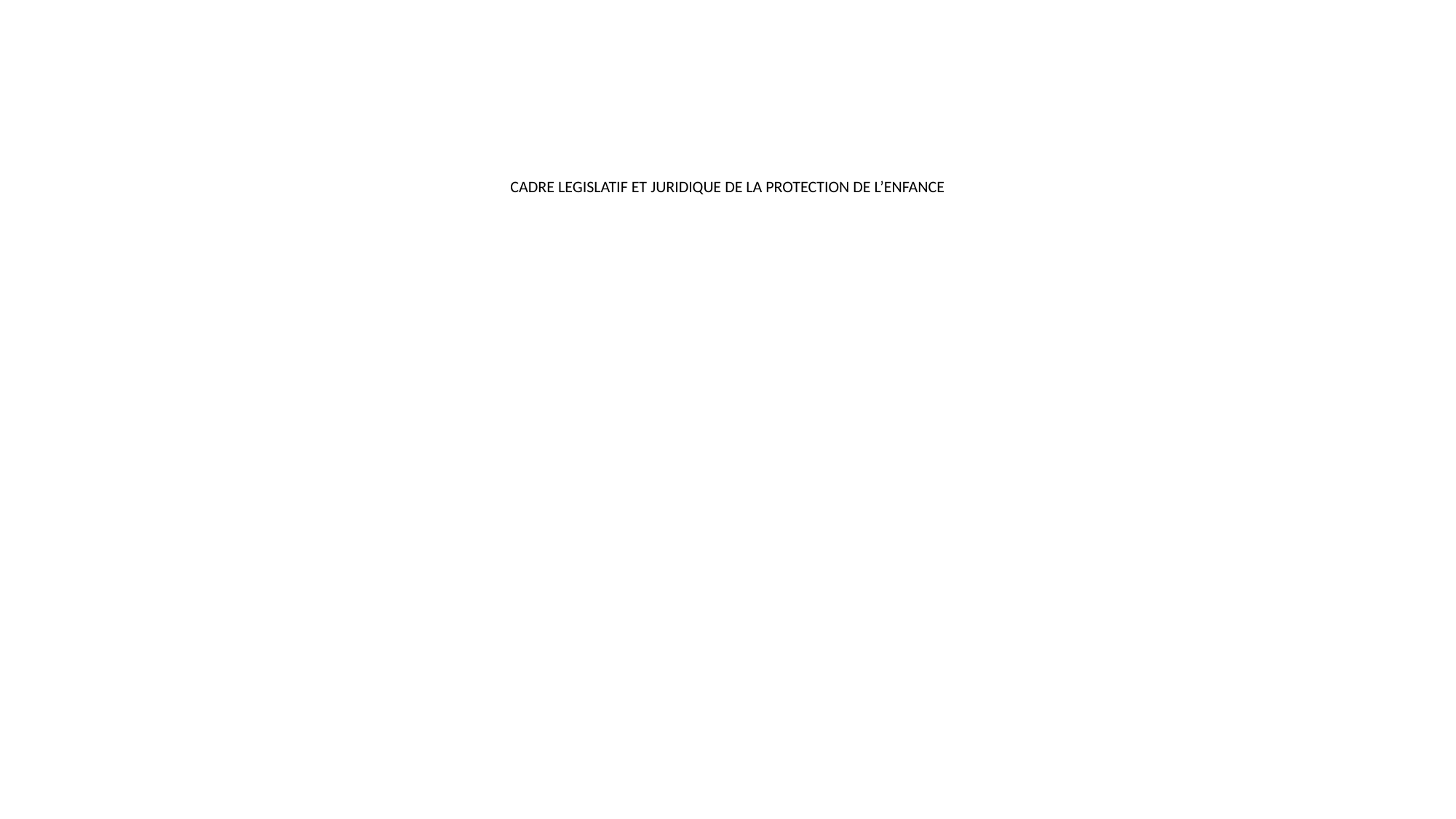

# CADRE LEGISLATIF ET JURIDIQUE DE LA PROTECTION DE L’ENFANCE